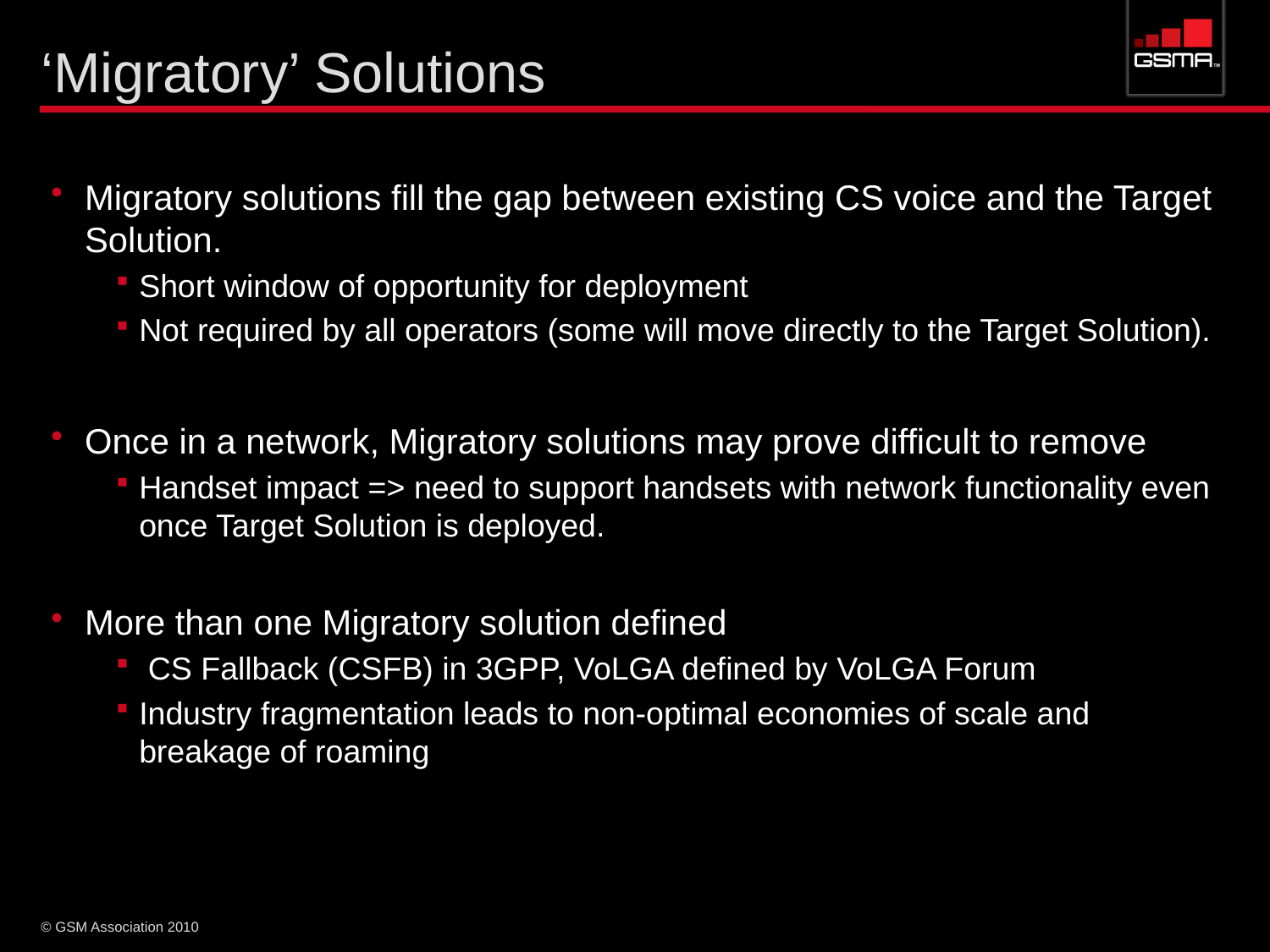

# ‘Migratory’ Solutions

Migratory solutions fill the gap between existing CS voice and the Target Solution.
Short window of opportunity for deployment
Not required by all operators (some will move directly to the Target Solution).

Once in a network, Migratory solutions may prove difficult to remove
Handset impact => need to support handsets with network functionality even once Target Solution is deployed.

More than one Migratory solution defined
 CS Fallback (CSFB) in 3GPP, VoLGA defined by VoLGA Forum
Industry fragmentation leads to non-optimal economies of scale and breakage of roaming